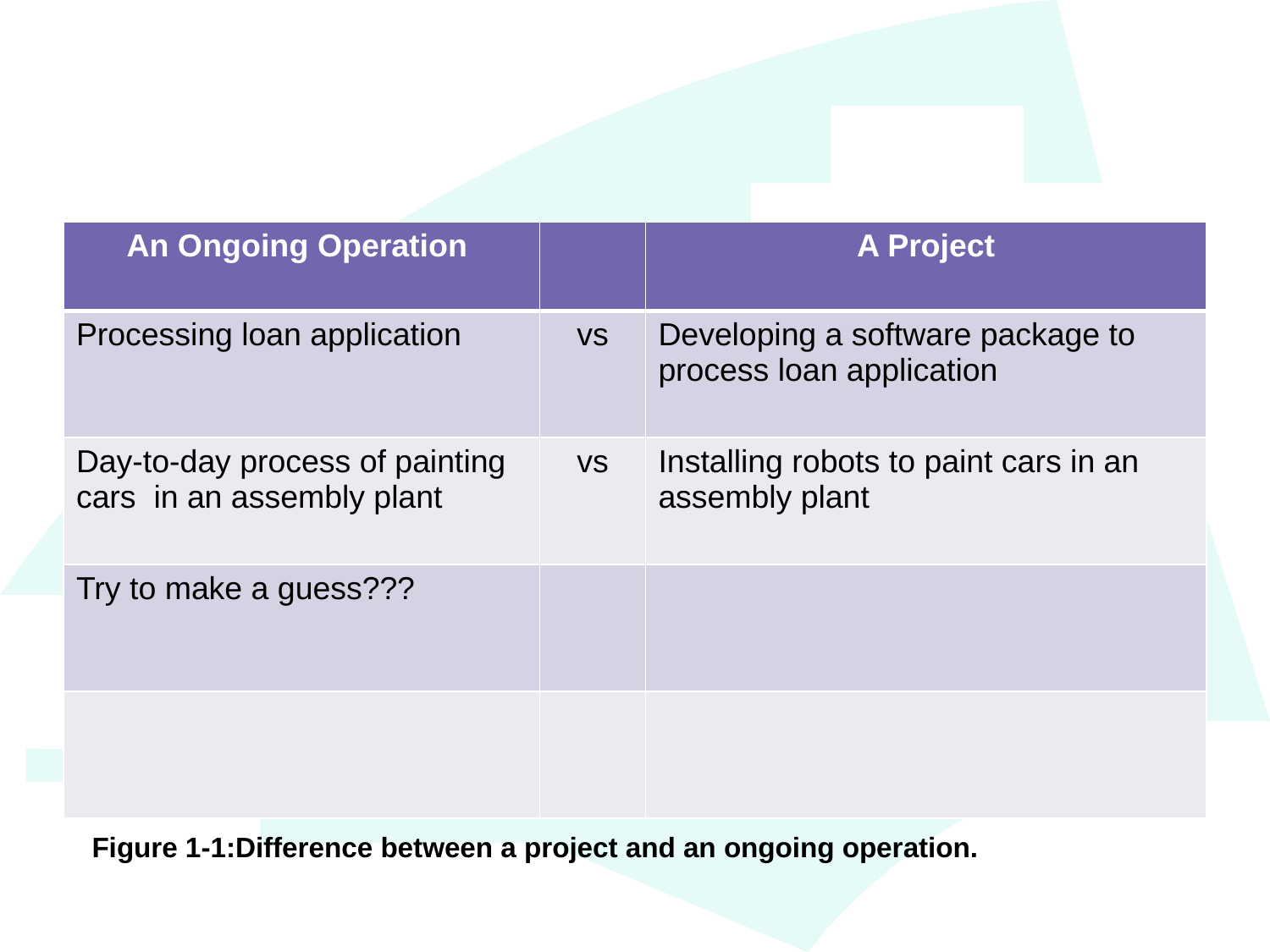

#
| An Ongoing Operation |  | A Project |
| --- | --- | --- |
| Processing loan application | vs | Developing a software package to process loan application |
| Day-to-day process of painting cars in an assembly plant | vs | Installing robots to paint cars in an assembly plant |
| Try to make a guess??? |  |  |
|  |  |  |
Figure 1-1:Difference between a project and an ongoing operation.